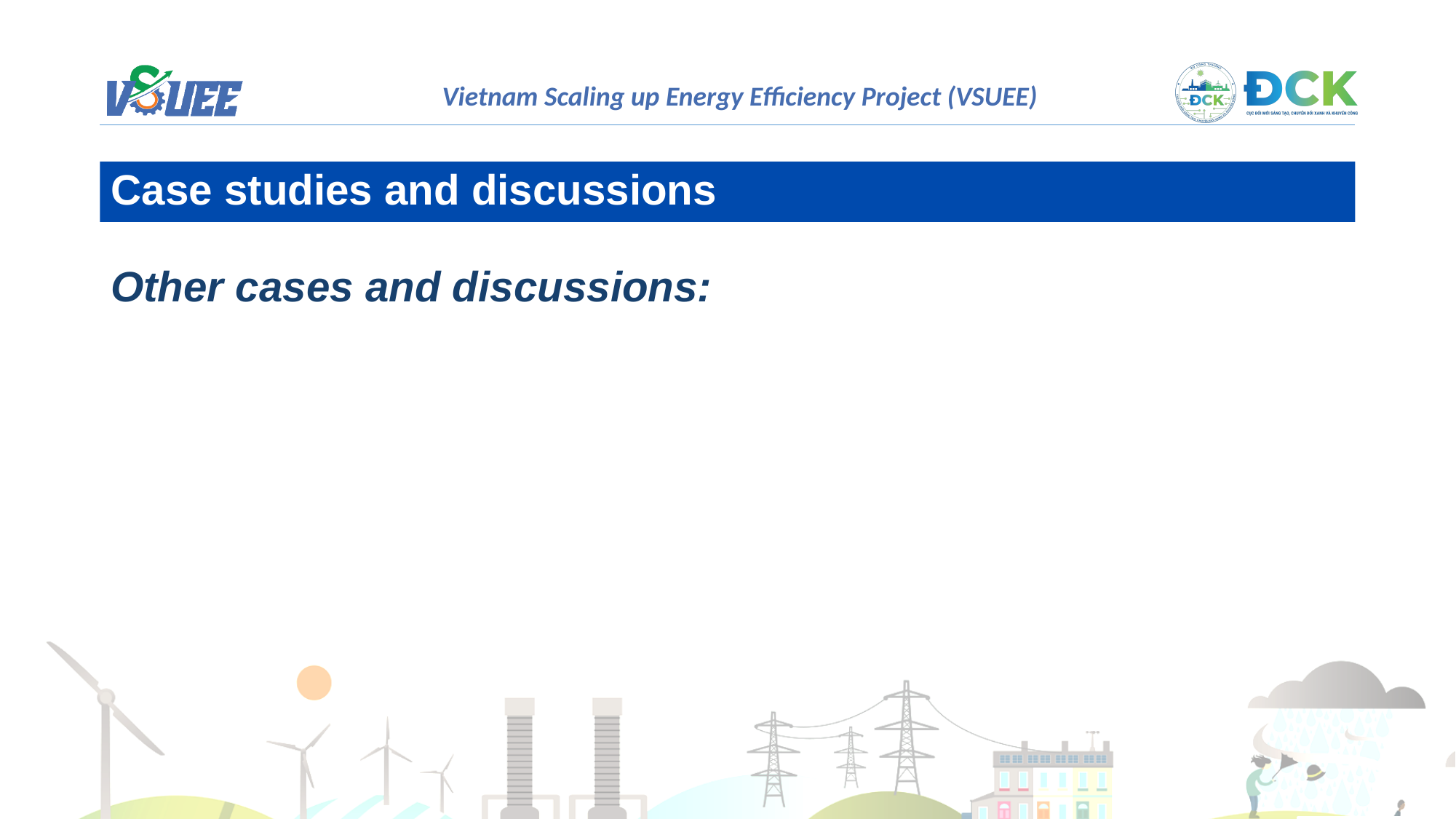

Case studies and discussions
Other cases and discussions:
Page 56